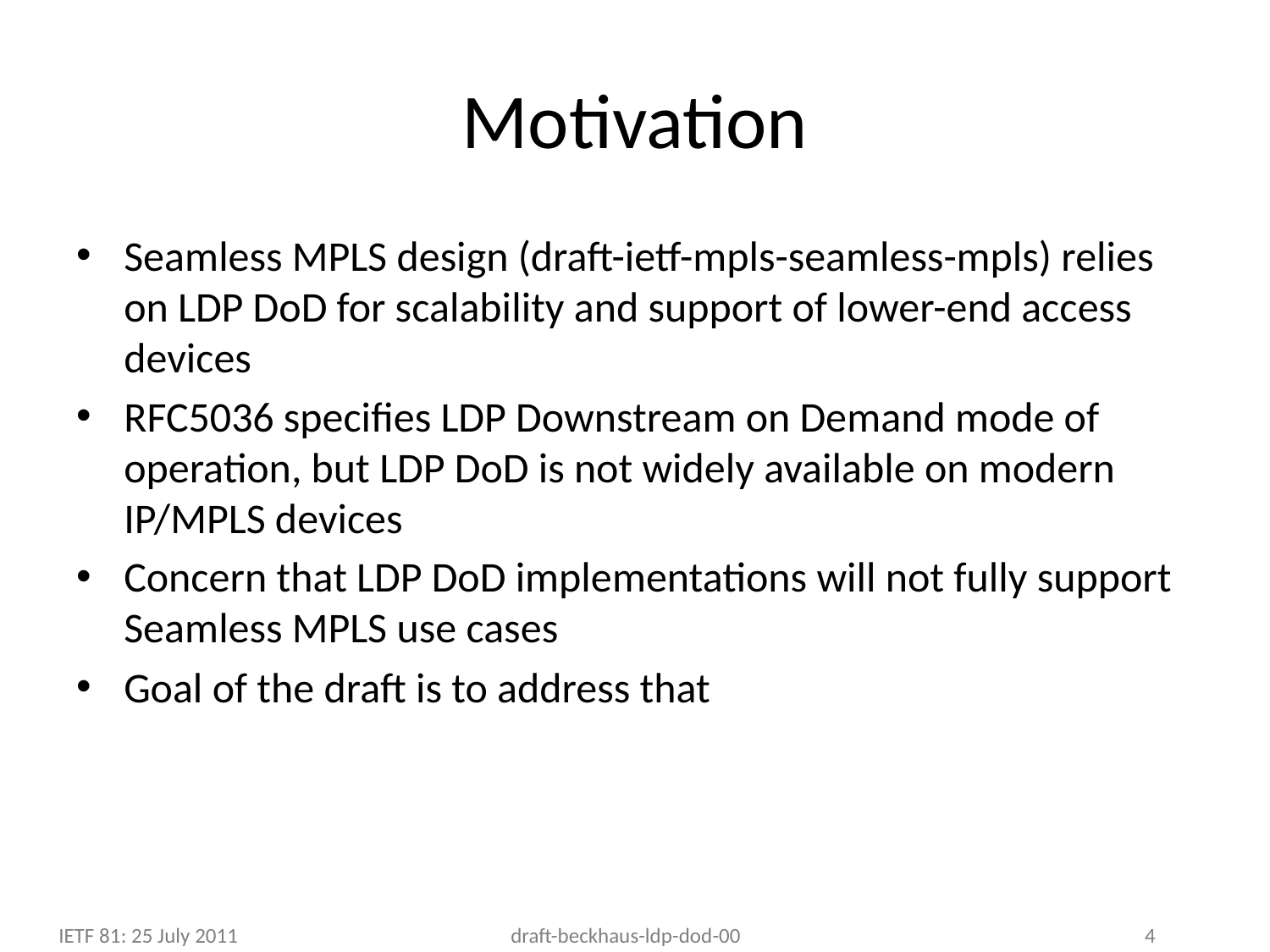

# Motivation
Seamless MPLS design (draft-ietf-mpls-seamless-mpls) relies on LDP DoD for scalability and support of lower-end access devices
RFC5036 specifies LDP Downstream on Demand mode of operation, but LDP DoD is not widely available on modern IP/MPLS devices
Concern that LDP DoD implementations will not fully support Seamless MPLS use cases
Goal of the draft is to address that